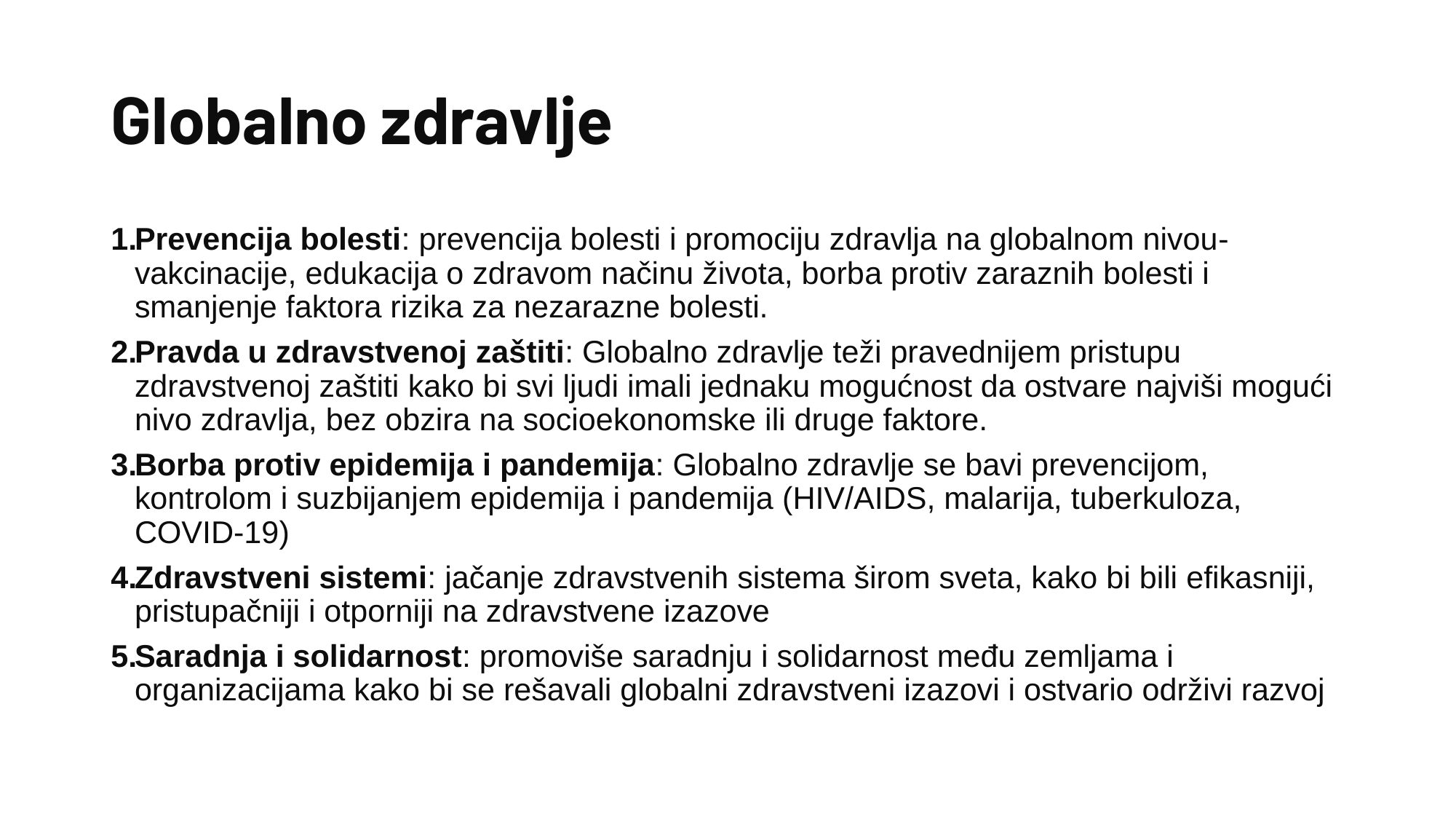

# Globalno zdravlje
Prevencija bolesti: prevencija bolesti i promociju zdravlja na globalnom nivou-  vakcinacije, edukacija o zdravom načinu života, borba protiv zaraznih bolesti i smanjenje faktora rizika za nezarazne bolesti.
Pravda u zdravstvenoj zaštiti: Globalno zdravlje teži pravednijem pristupu zdravstvenoj zaštiti kako bi svi ljudi imali jednaku mogućnost da ostvare najviši mogući nivo zdravlja, bez obzira na socioekonomske ili druge faktore.
Borba protiv epidemija i pandemija: Globalno zdravlje se bavi prevencijom, kontrolom i suzbijanjem epidemija i pandemija (HIV/AIDS, malarija, tuberkuloza, COVID-19)
Zdravstveni sistemi: jačanje zdravstvenih sistema širom sveta, kako bi bili efikasniji, pristupačniji i otporniji na zdravstvene izazove
Saradnja i solidarnost: promoviše saradnju i solidarnost među zemljama i organizacijama kako bi se rešavali globalni zdravstveni izazovi i ostvario održivi razvoj